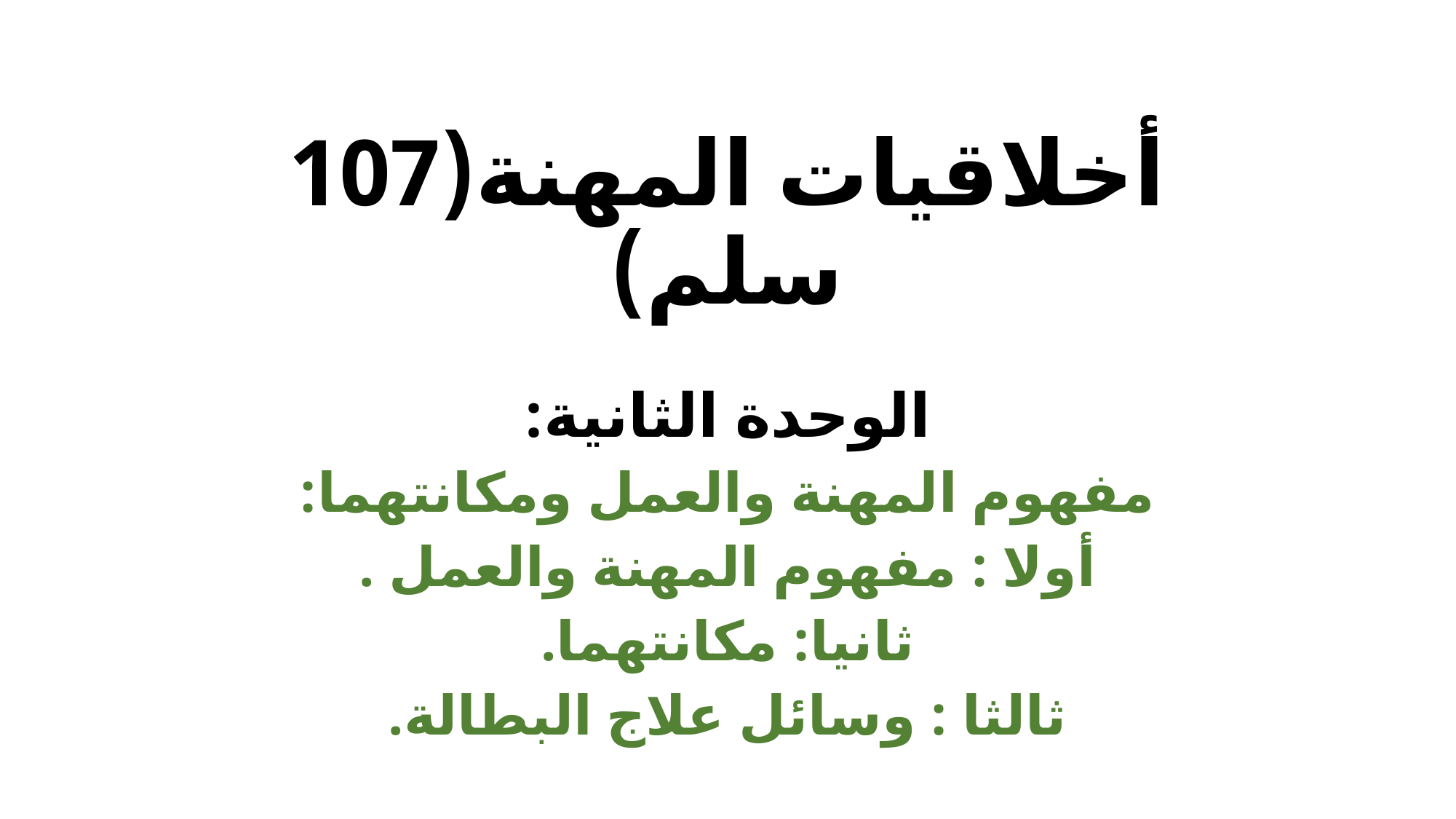

# أخلاقيات المهنة(107 سلم)
الوحدة الثانية:
مفهوم المهنة والعمل ومكانتهما:
أولا : مفهوم المهنة والعمل .
ثانيا: مكانتهما.
ثالثا : وسائل علاج البطالة.